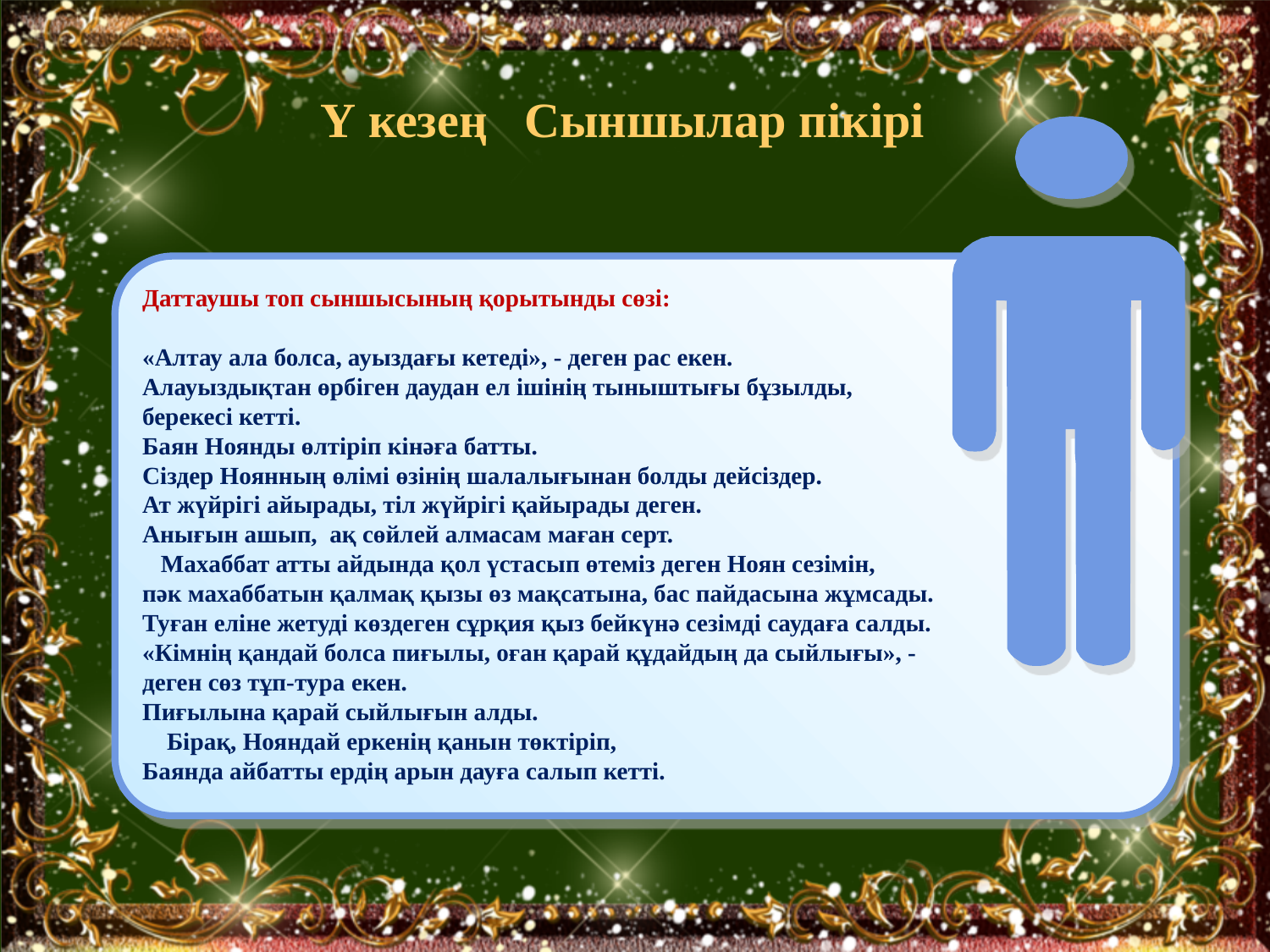

# Ү кезең   Сыншылар пікірі

Даттаушы топ сыншысының қорытынды сөзі:

«Алтау ала болса, ауыздағы кетеді», - деген рас екен.
Алауыздықтан өрбіген даудан ел ішінің тыныштығы бұзылды,
берекесі кетті.
Баян Ноянды өлтіріп кінәға батты.
Сіздер Ноянның өлімі өзінің шалалығынан болды дейсіздер.
Ат жүйрігі айырады, тіл жүйрігі қайырады деген.
Анығын ашып,  ақ сөйлей алмасам маған серт.
   Махаббат атты айдында қол үстасып өтеміз деген Ноян сезімін,
пәк махаббатын қалмақ қызы өз мақсатына, бас пайдасына жұмсады.
Туған еліне жетуді көздеген сұрқия қыз бейкүнә сезімді саудаға салды.
«Кімнің қандай болса пиғылы, оған қарай құдайдың да сыйлығы», -
деген сөз тұп-тура екен.
Пиғылына қарай сыйлығын алды.
    Бірақ, Нояндай еркенің қанын төктіріп,
Баянда айбатты ердің арын дауға салып кетті.